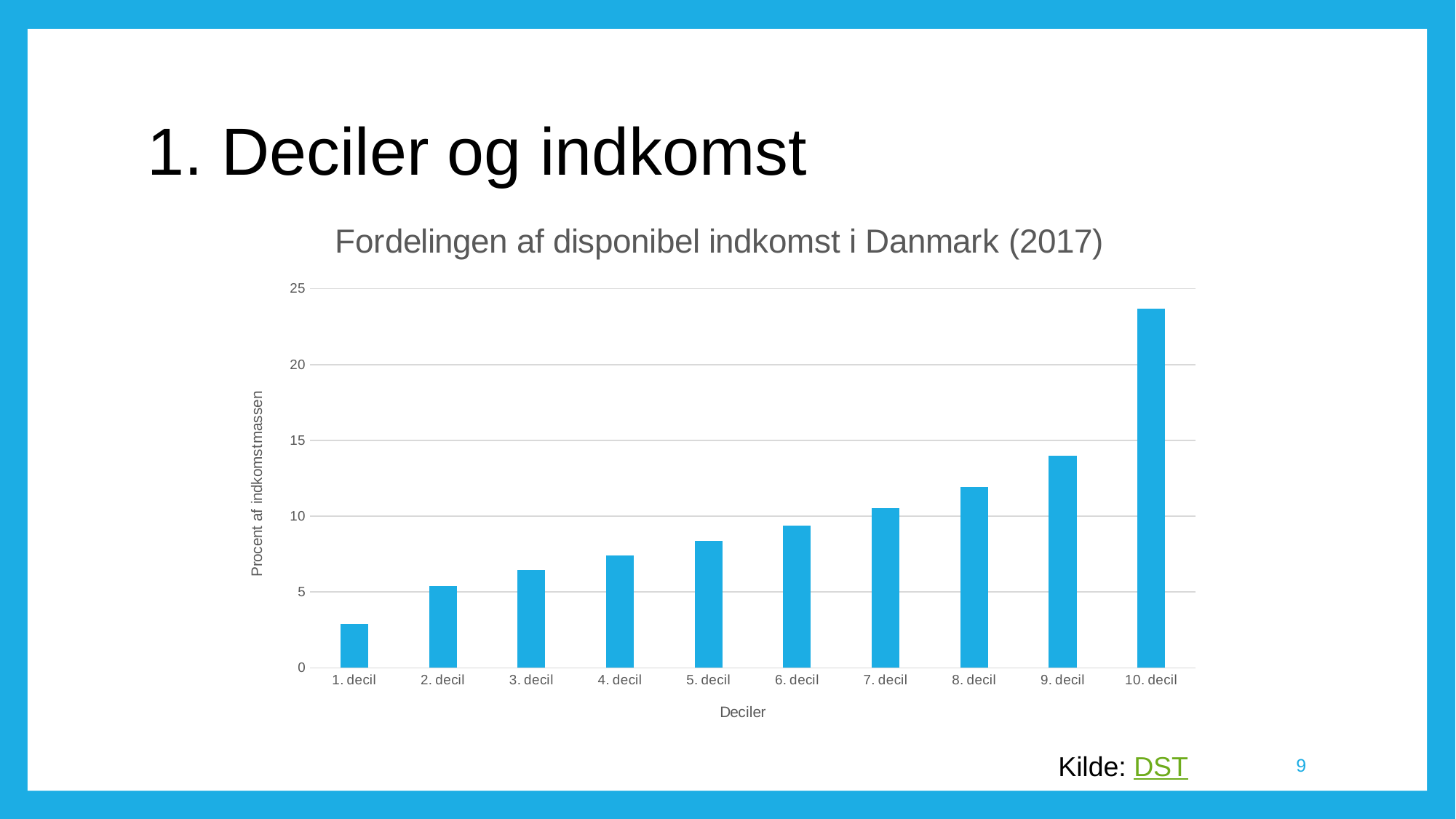

# 1. Deciler og indkomst

### Chart: Fordelingen af disponibel indkomst i Danmark (2017)

| Category |  |
|---|---|
| 1. decil | 2.8843889022206635 |
| 2. decil | 5.408709135547228 |
| 3. decil | 6.458826352611078 |
| 4. decil | 7.386963985749359 |
| 5. decil | 8.373322503830321 |
| 6. decil | 9.39294482491278 |
| 7. decil | 10.524800177210048 |
| 8. decil | 11.918926402451406 |
| 9. decil | 13.979251656729366 |
| 10. decil | 23.67186605873775 |
9
Kilde: DST